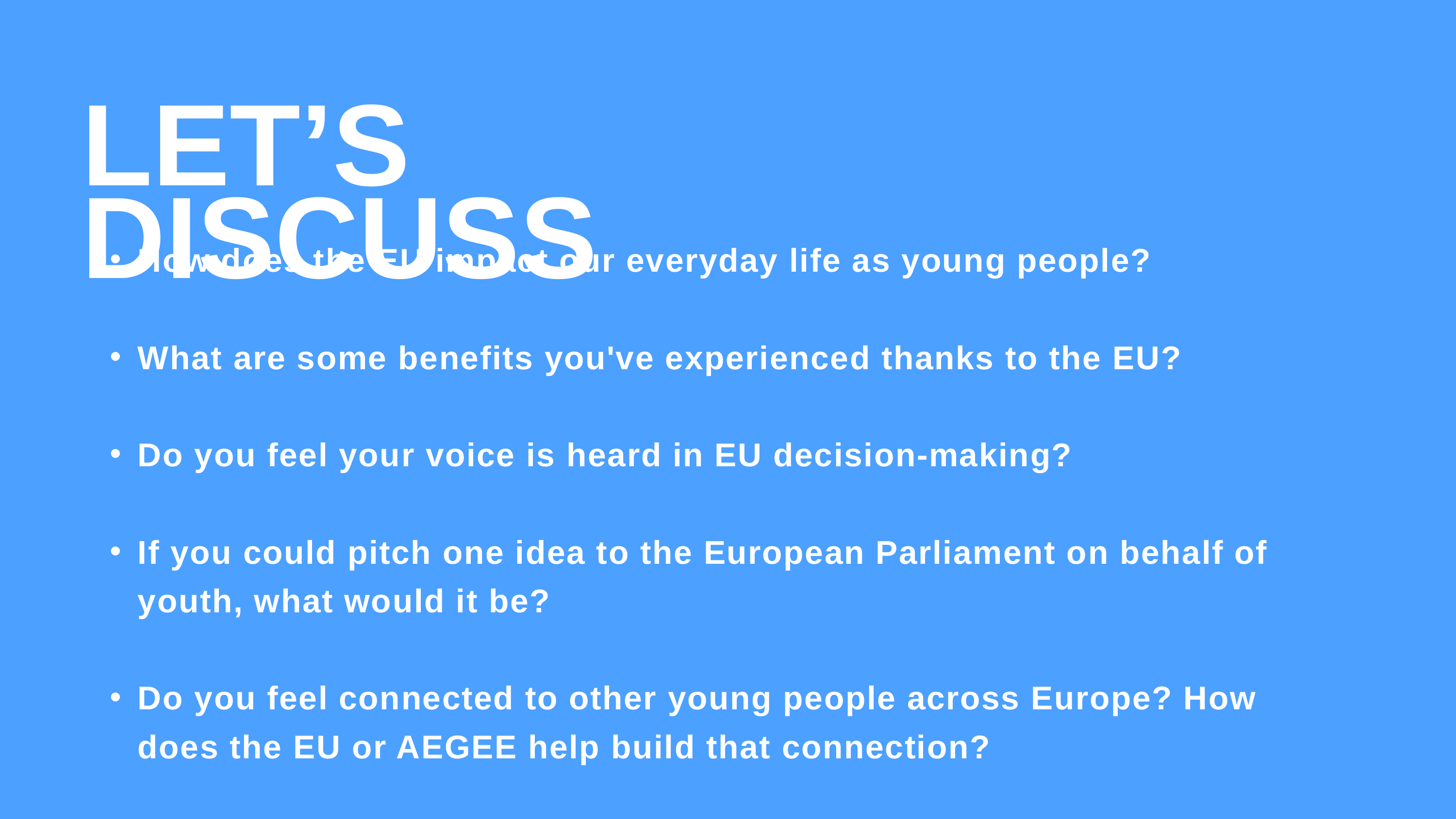

LET’S DISCUSS
How does the EU impact our everyday life as young people?

What are some benefits you've experienced thanks to the EU?

Do you feel your voice is heard in EU decision-making?

If you could pitch one idea to the European Parliament on behalf of youth, what would it be?

Do you feel connected to other young people across Europe? How does the EU or AEGEE help build that connection?